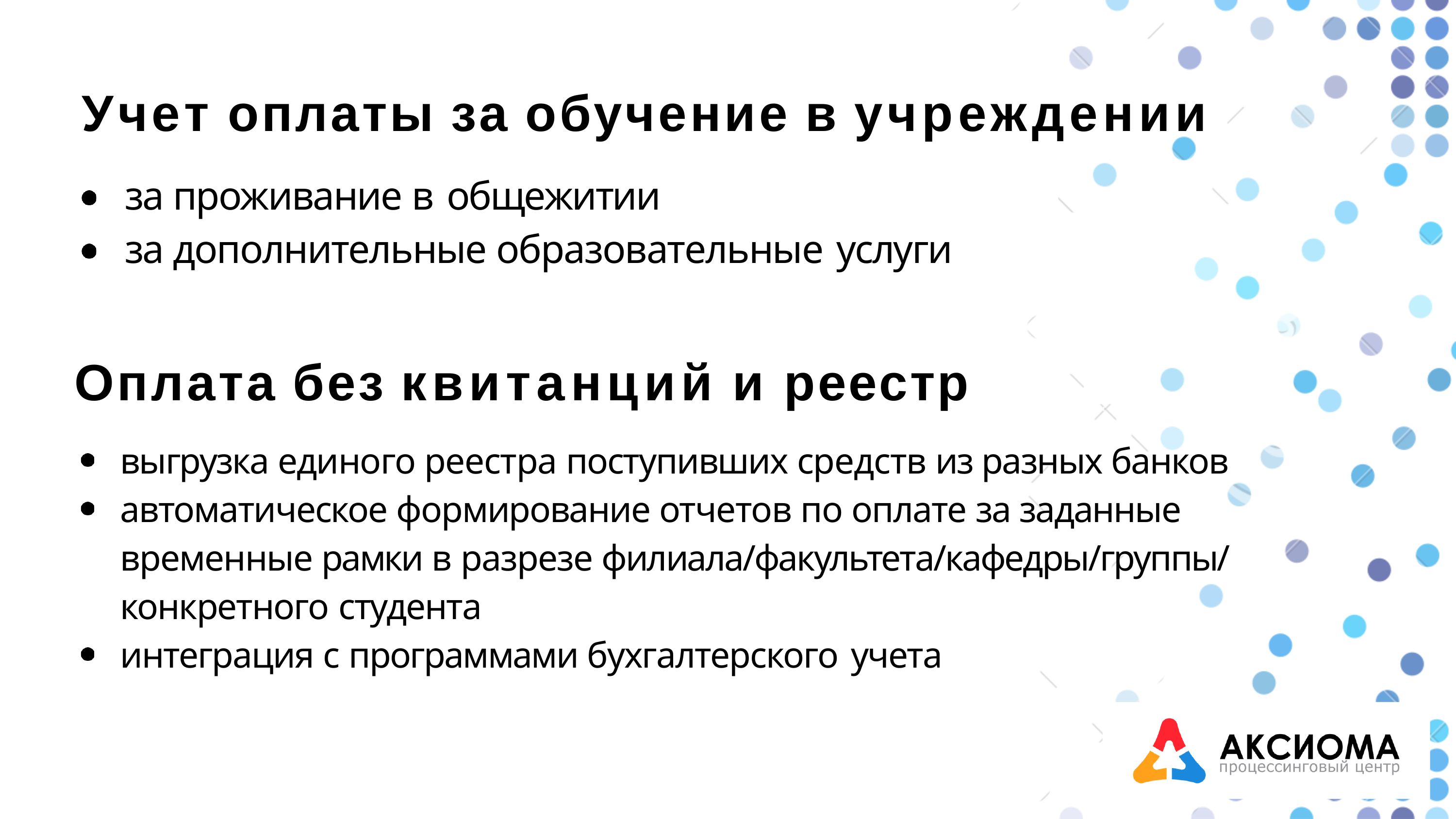

# Учет оплаты за обучение в учреждении
за проживание в общежитии
за дополнительные образовательные услуги

Оплата без квитанций и реестр
выгрузка единого реестра поступивших средств из разных банков  автоматическое формирование отчетов по оплате за заданные  временные рамки в разрезе филиала/факультета/кафедры/группы/  конкретного студента
интеграция с программами бухгалтерского учета